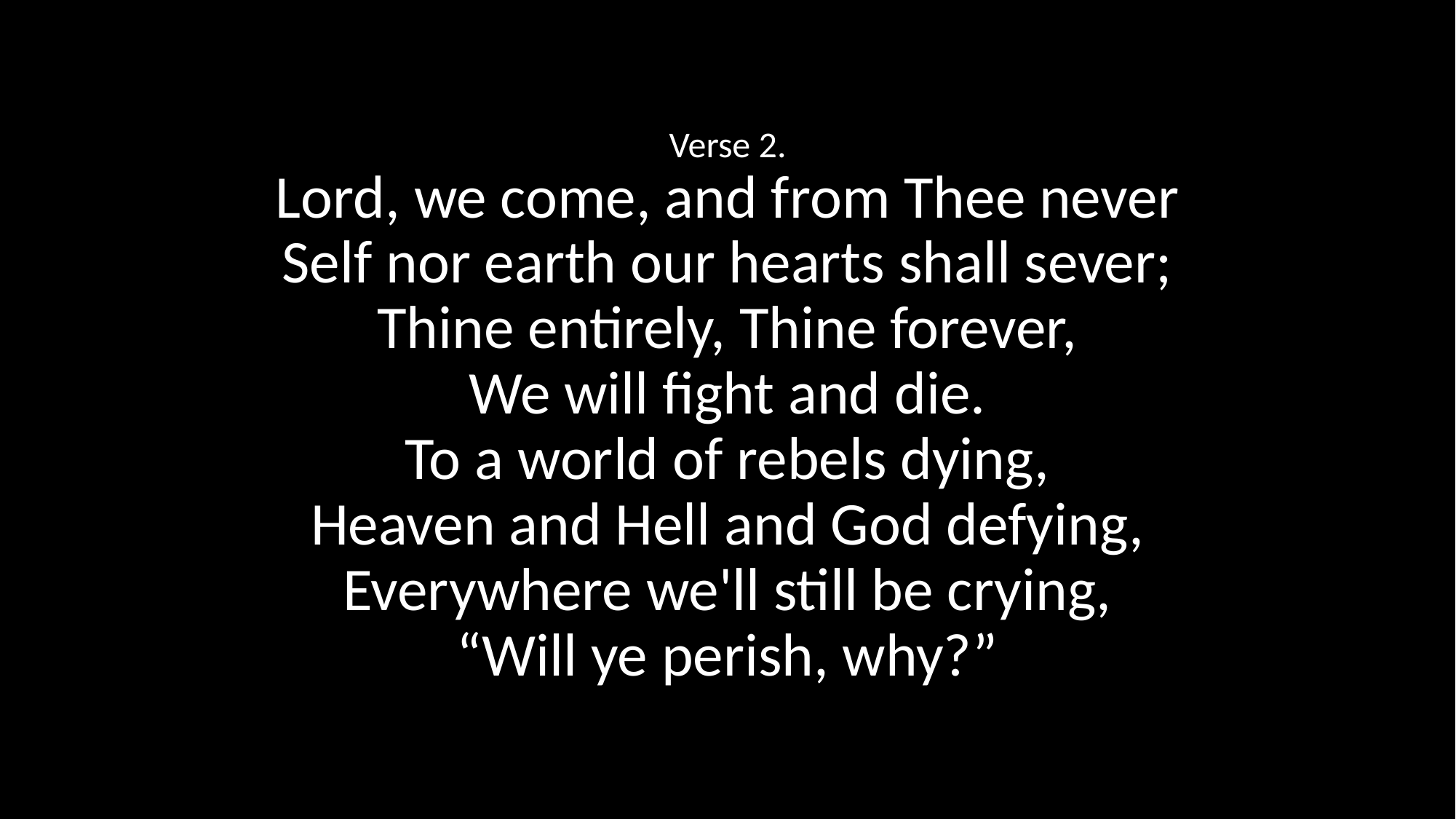

Verse 2.
Lord, we come, and from Thee never
Self nor earth our hearts shall sever;
Thine entirely, Thine forever,
We will fight and die.
To a world of rebels dying,
Heaven and Hell and God defying,
Everywhere we'll still be crying,
“Will ye perish, why?”